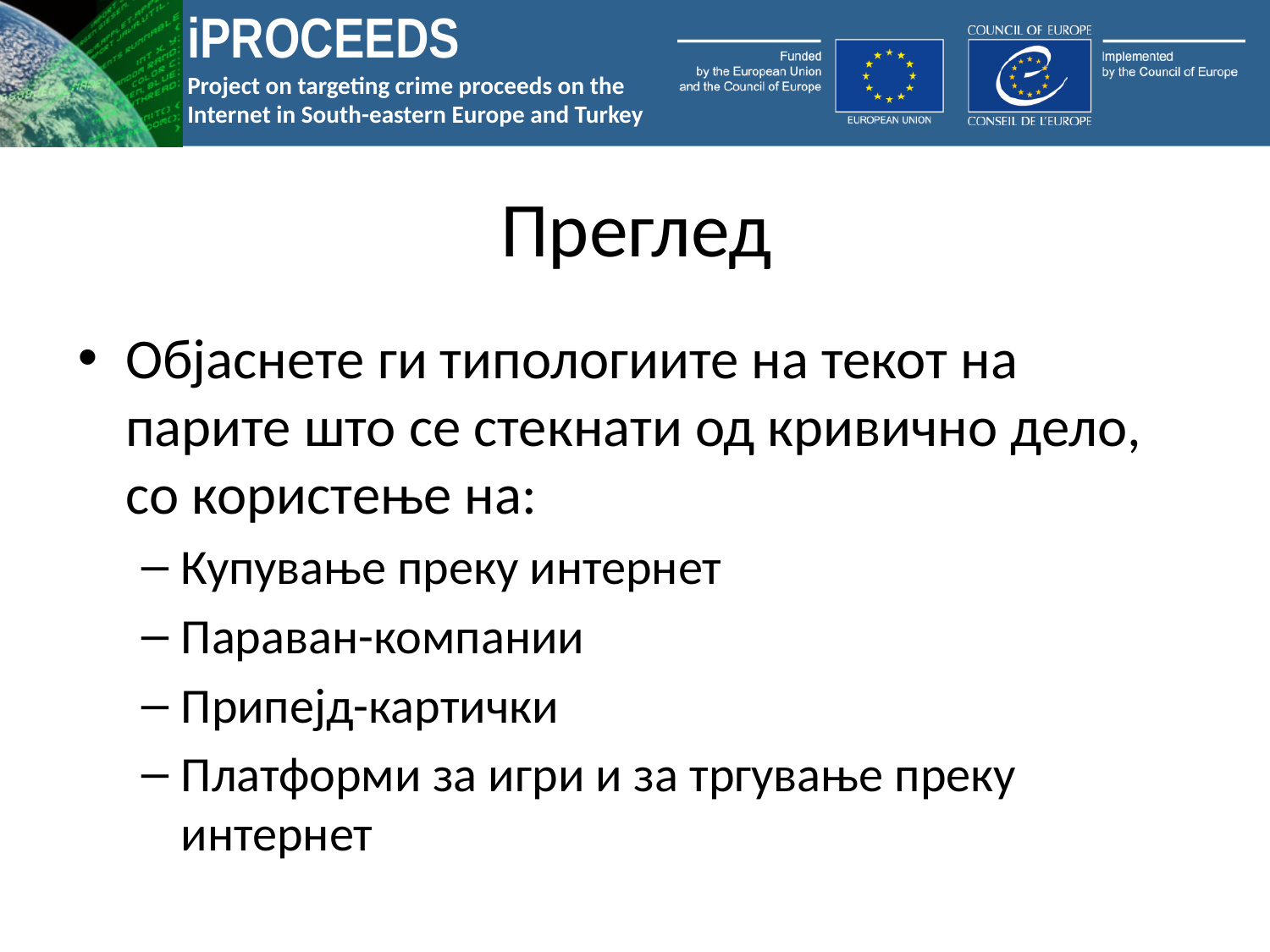

# Преглед
Објаснете ги типологиите на текот на парите што се стекнати од кривично дело, со користење на:
Купување преку интернет
Параван-компании
Припејд-картички
Платформи за игри и за тргување преку интернет